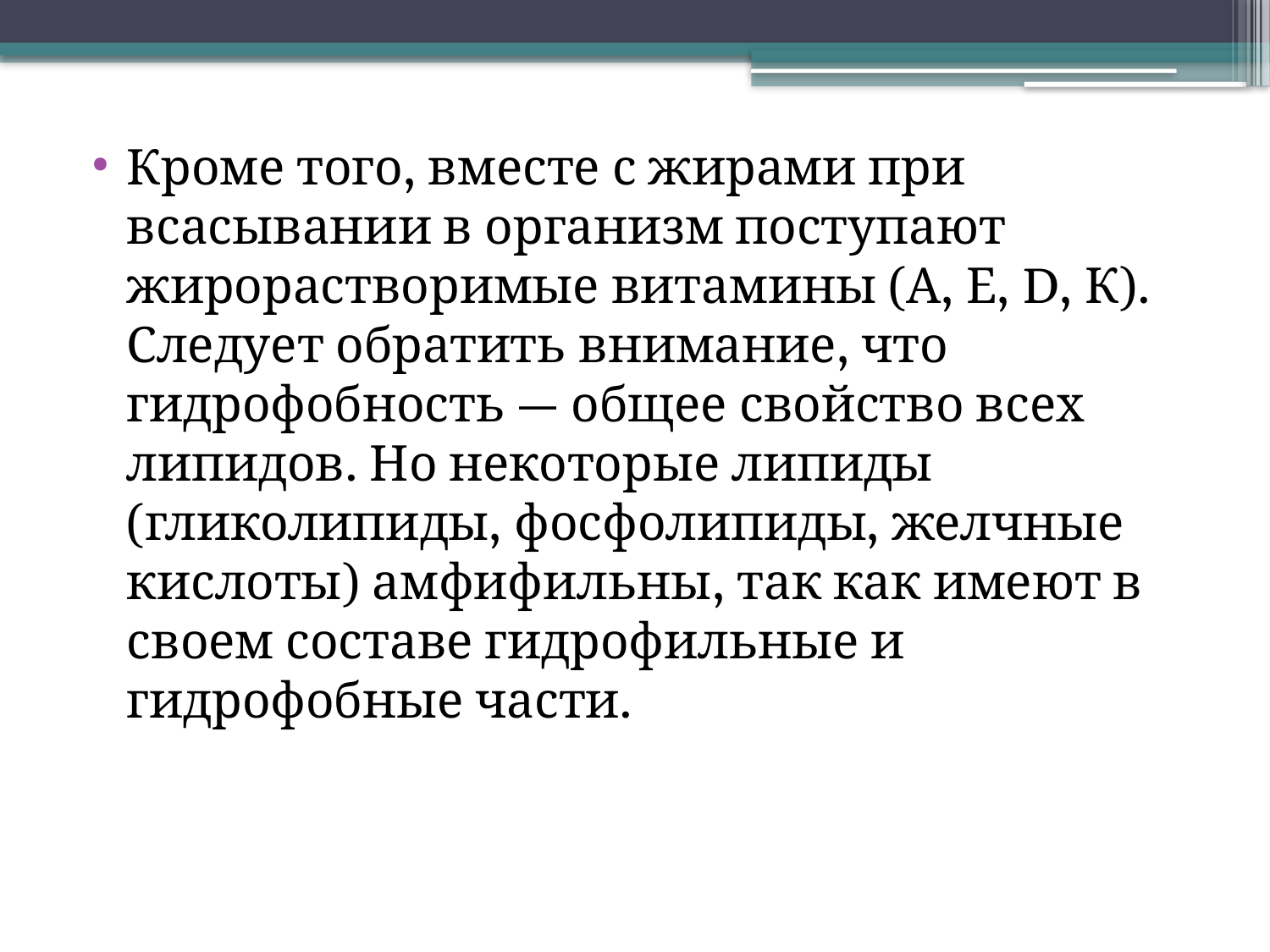

Кроме того, вместе с жирами при всасывании в организм поступают жирорастворимые витамины (А, Е, D, К). Следует обратить внимание, что гидрофобность — общее свойство всех липидов. Но некоторые липиды (гликолипиды, фосфолипиды, желчные кислоты) амфифильны, так как имеют в своем составе гидрофильные и гидрофобные части.